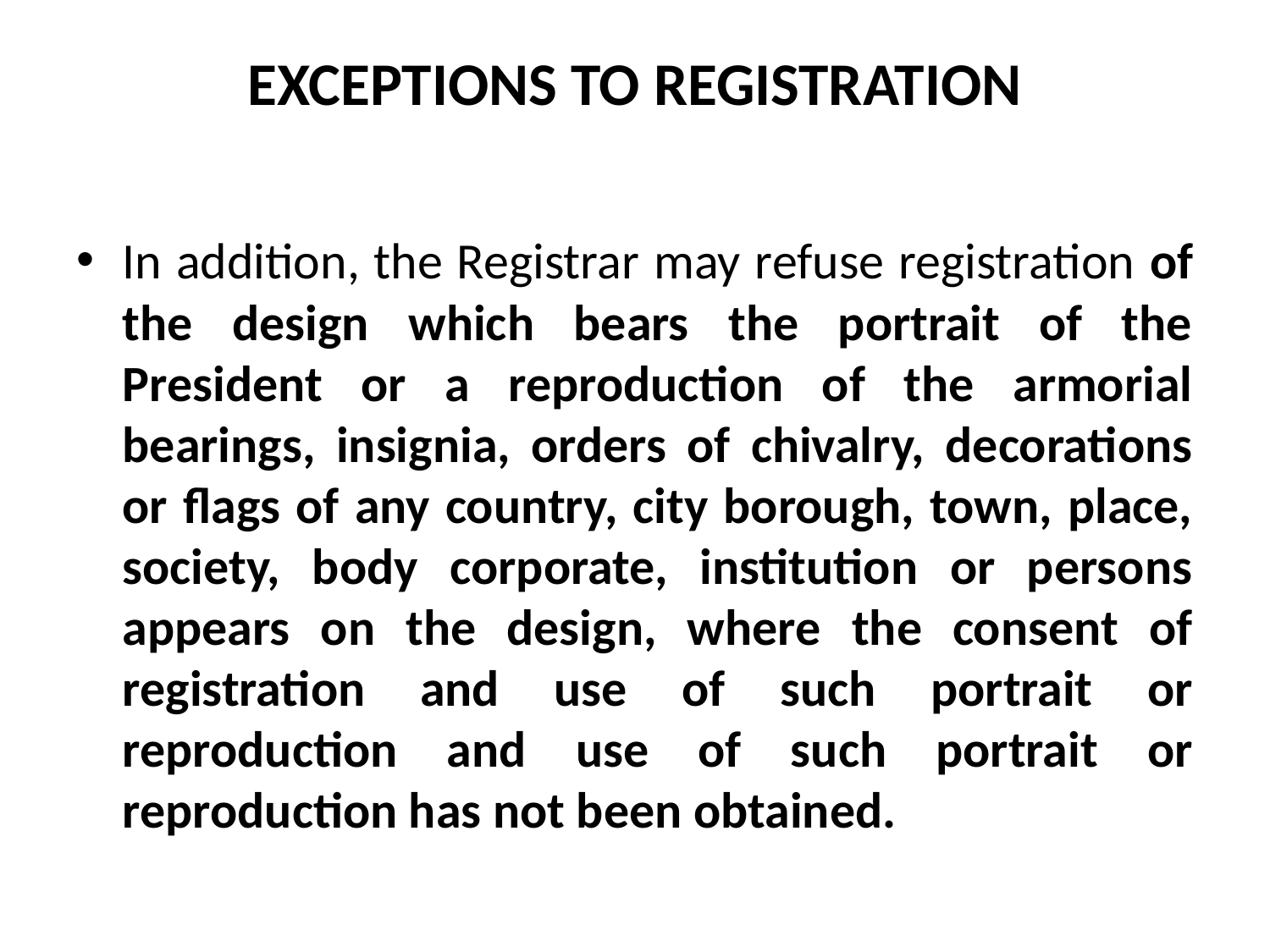

# EXCEPTIONS TO REGISTRATION
In addition, the Registrar may refuse registration of the design which bears the portrait of the President or a reproduction of the armorial bearings, insignia, orders of chivalry, decorations or flags of any country, city borough, town, place, society, body corporate, institution or persons appears on the design, where the consent of registration and use of such portrait or reproduction and use of such portrait or reproduction has not been obtained.